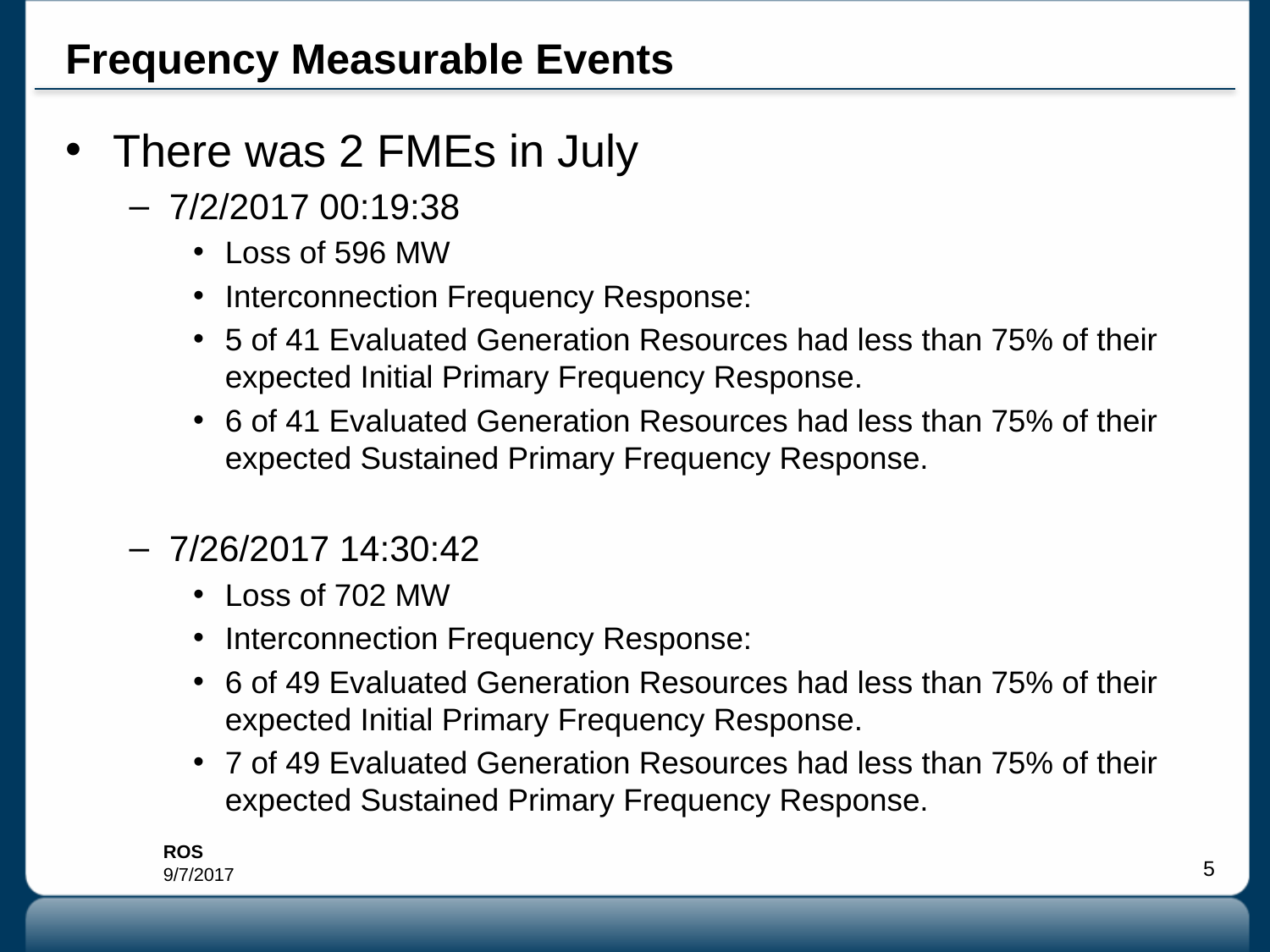

# Frequency Measurable Events
There was 2 FMEs in July
7/2/2017 00:19:38
Loss of 596 MW
Interconnection Frequency Response:
5 of 41 Evaluated Generation Resources had less than 75% of their expected Initial Primary Frequency Response.
6 of 41 Evaluated Generation Resources had less than 75% of their expected Sustained Primary Frequency Response.

7/26/2017 14:30:42
Loss of 702 MW
Interconnection Frequency Response:
6 of 49 Evaluated Generation Resources had less than 75% of their expected Initial Primary Frequency Response.
7 of 49 Evaluated Generation Resources had less than 75% of their expected Sustained Primary Frequency Response.